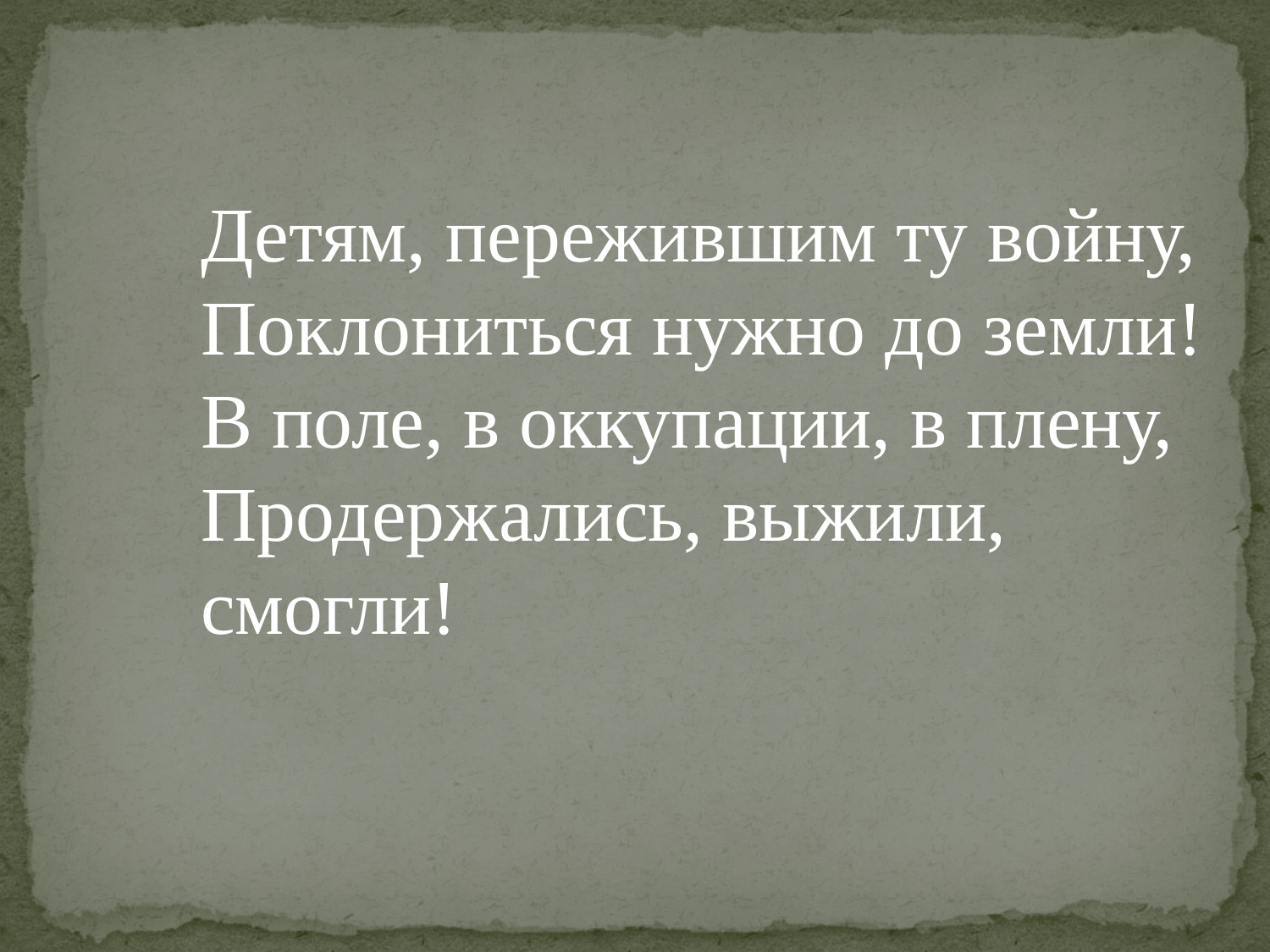

Детям, пережившим ту войну,
Поклониться нужно до земли!
В поле, в оккупации, в плену,
Продержались, выжили, смогли!